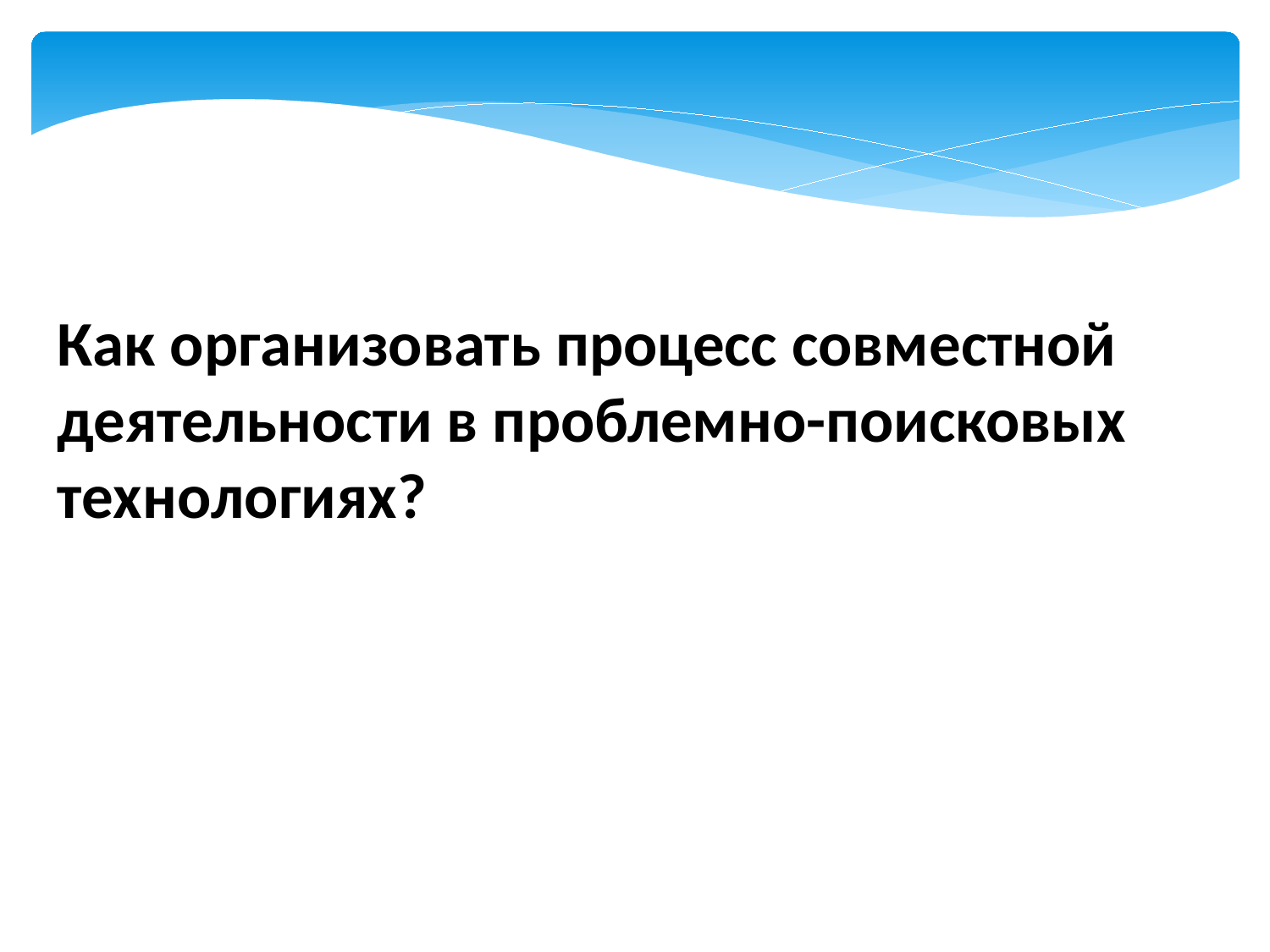

Как организовать процесс совместной деятельности в проблемно-поисковых технологиях?